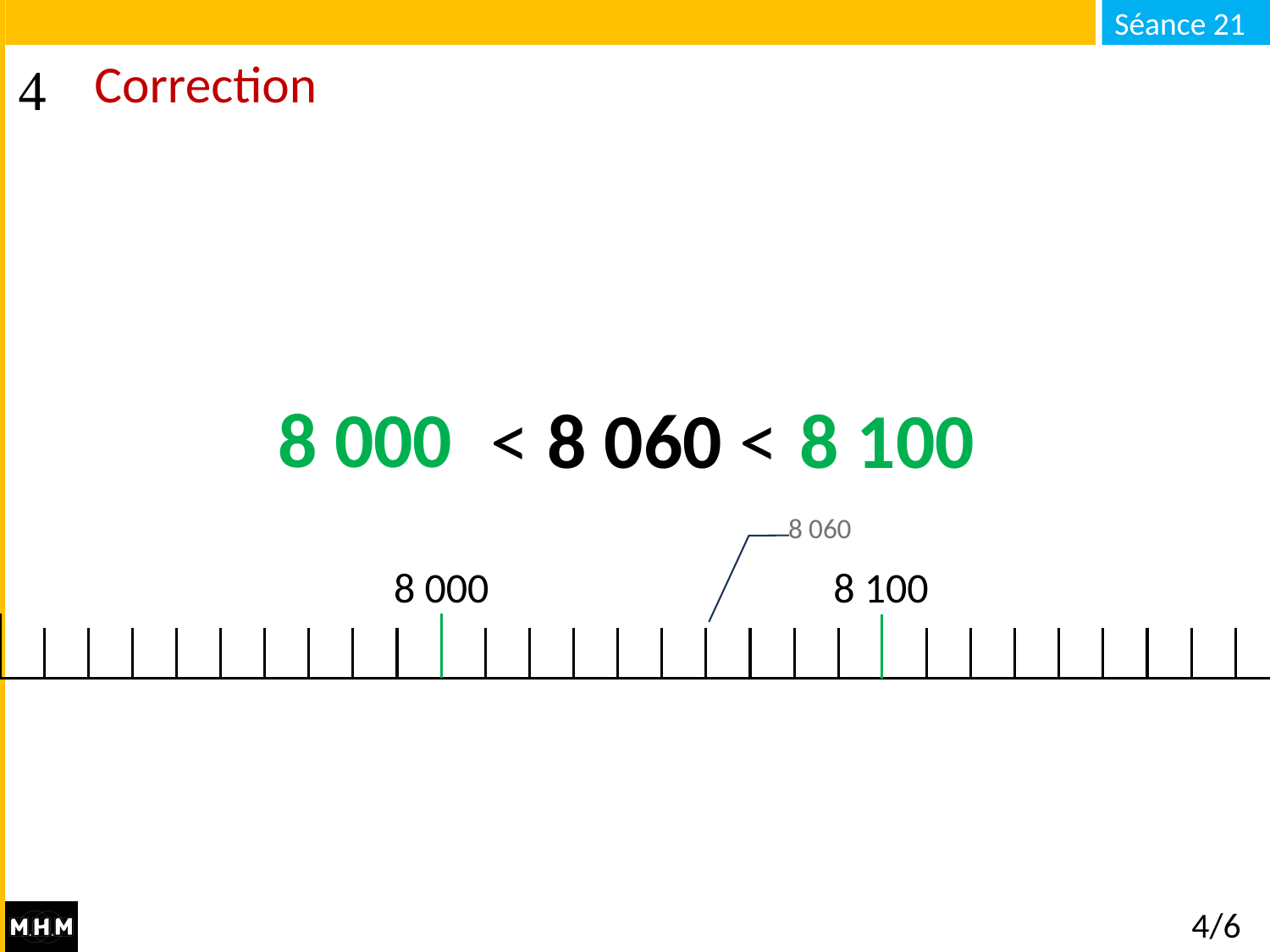

# Correction
8 000
8 100
… < 8 060 < …
8 060
8 000
8 100
4/6